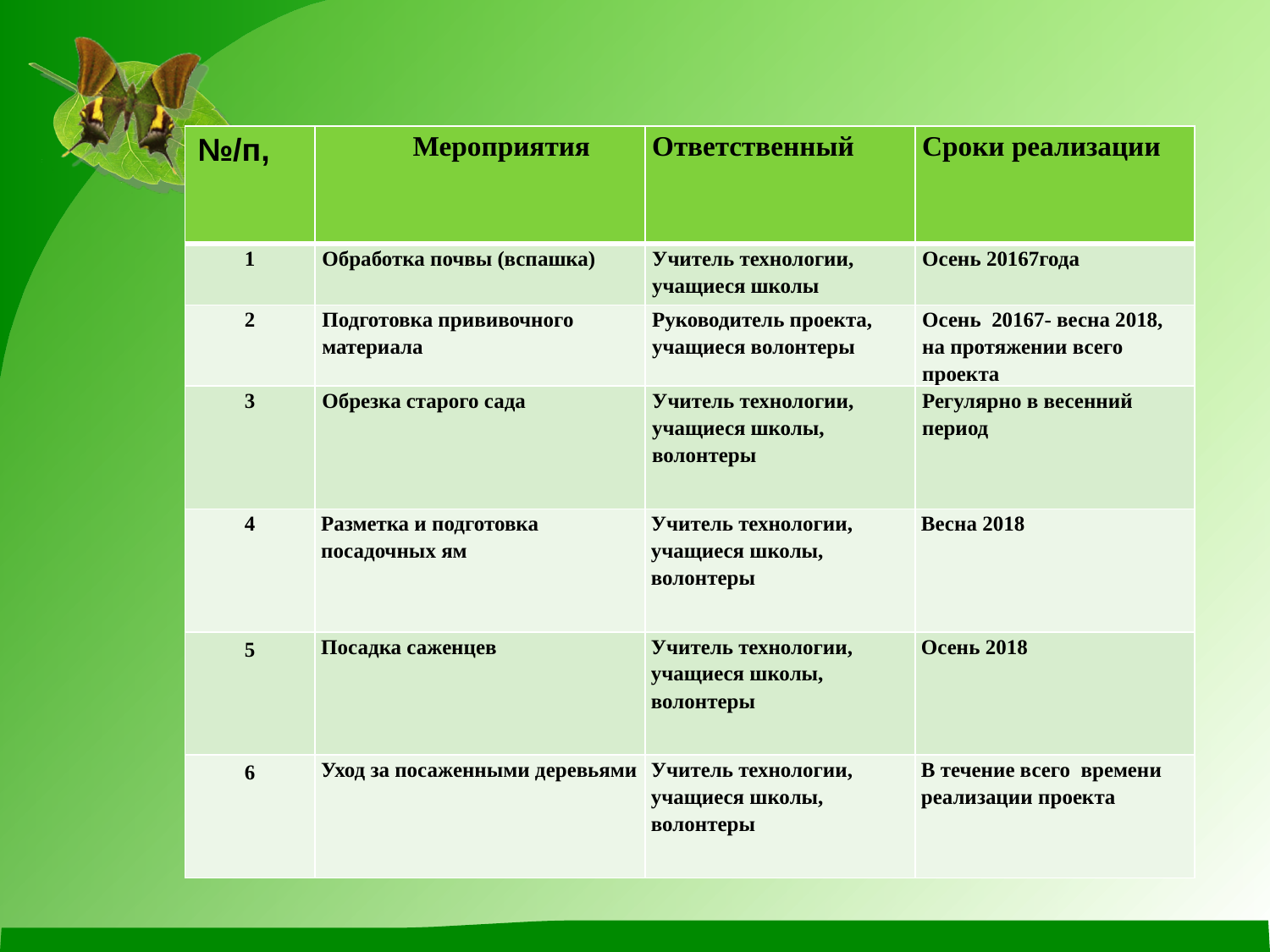

| №/п, | Мероприятия | Ответственный | Сроки реализации |
| --- | --- | --- | --- |
| 1 | Обработка почвы (вспашка) | Учитель технологии, учащиеся школы | Осень 20167года |
| 2 | Подготовка прививочного материала | Руководитель проекта, учащиеся волонтеры | Осень 20167- весна 2018, на протяжении всего проекта |
| 3 | Обрезка старого сада | Учитель технологии, учащиеся школы, волонтеры | Регулярно в весенний период |
| 4 | Разметка и подготовка посадочных ям | Учитель технологии, учащиеся школы, волонтеры | Весна 2018 |
| 5 | Посадка саженцев | Учитель технологии, учащиеся школы, волонтеры | Осень 2018 |
| 6 | Уход за посаженными деревьями | Учитель технологии, учащиеся школы, волонтеры | В течение всего времени реализации проекта |